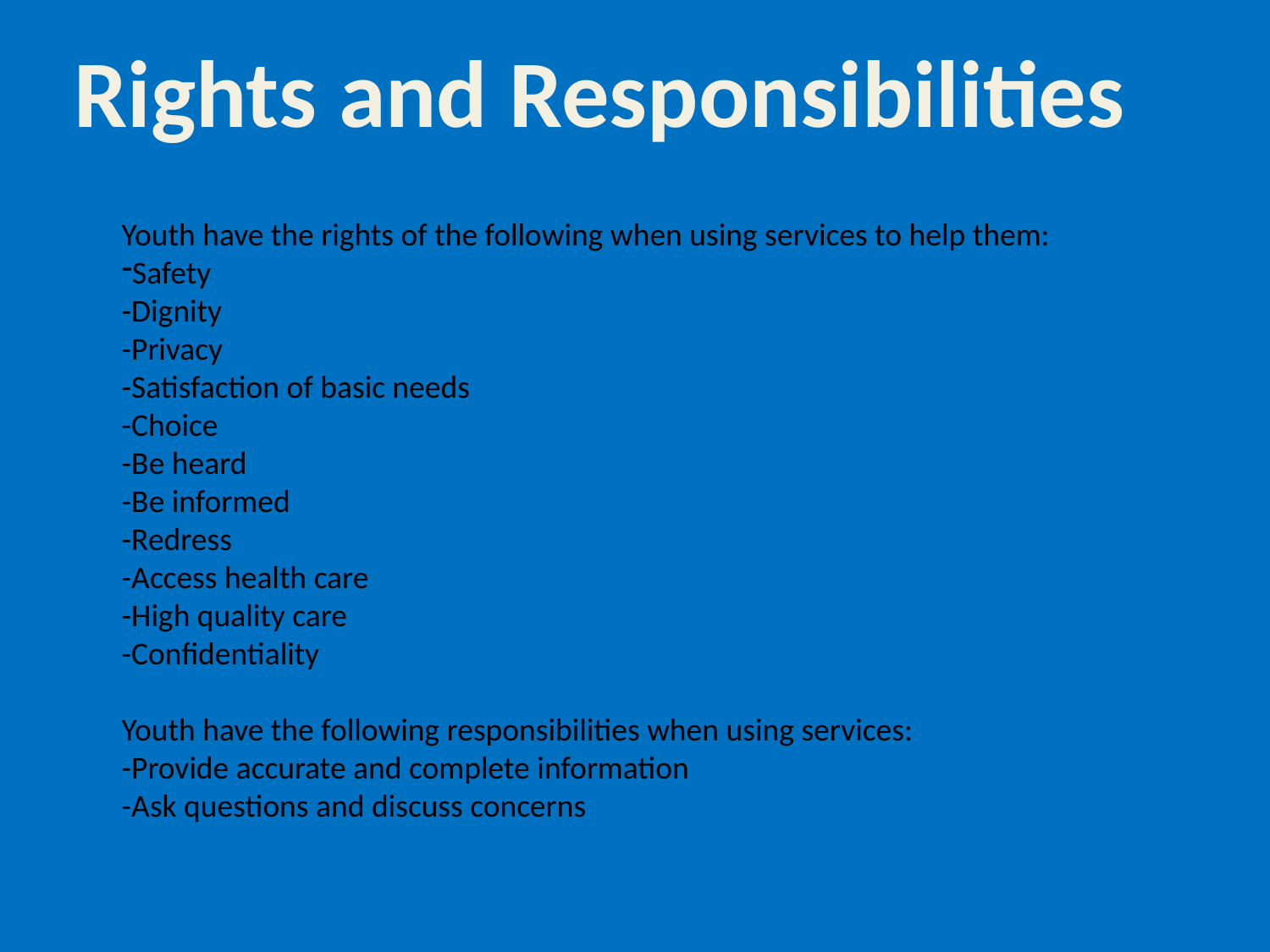

Rights and Responsibilities
Youth have the rights of the following when using services to help them:
Safety
-Dignity
-Privacy
-Satisfaction of basic needs
-Choice
-Be heard
-Be informed
-Redress
-Access health care
-High quality care
-Confidentiality

Youth have the following responsibilities when using services:
-Provide accurate and complete information
-Ask questions and discuss concerns